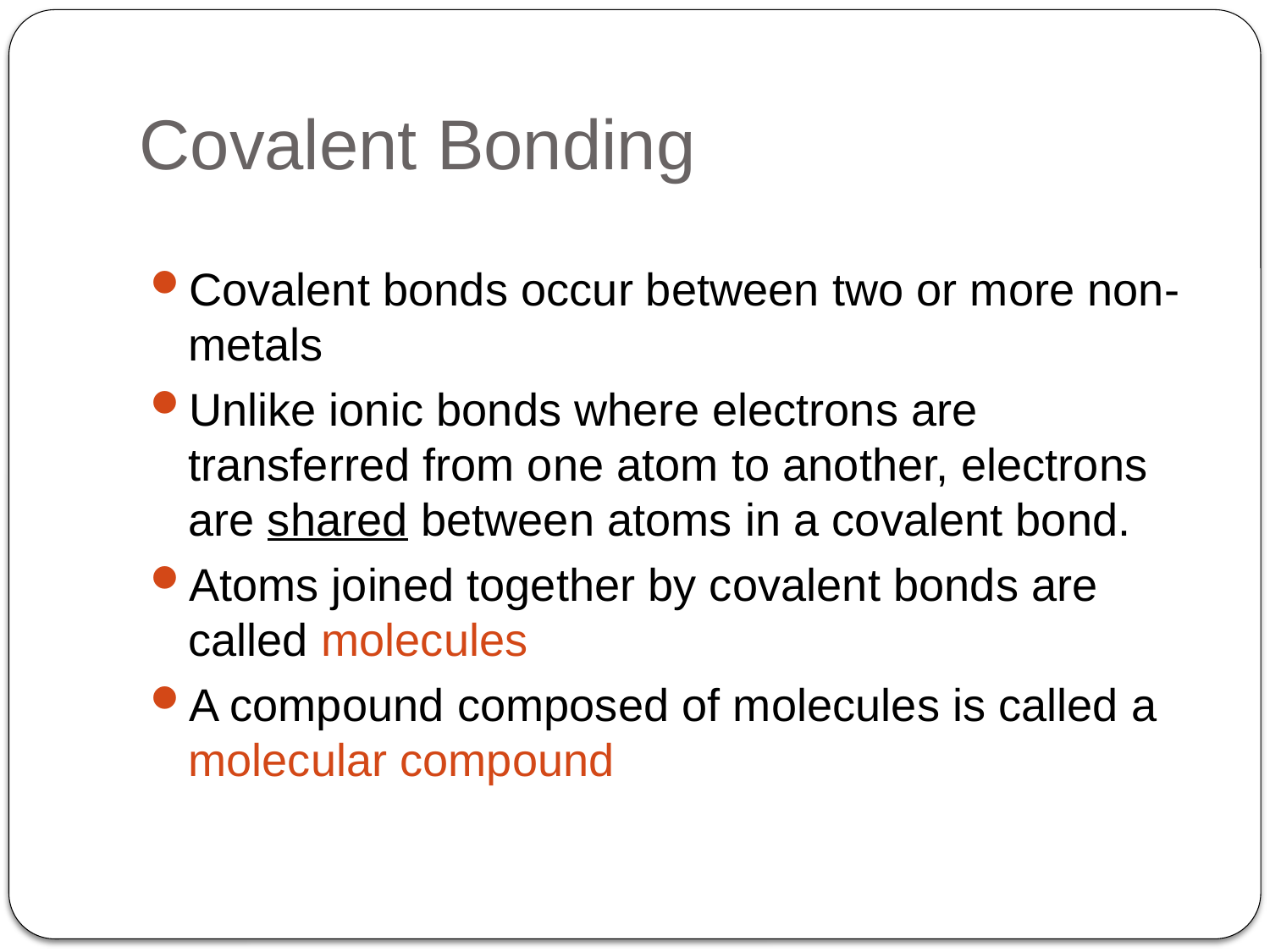

# Covalent Bonding
Covalent bonds occur between two or more non-metals
Unlike ionic bonds where electrons are transferred from one atom to another, electrons are shared between atoms in a covalent bond.
Atoms joined together by covalent bonds are called molecules
A compound composed of molecules is called a molecular compound